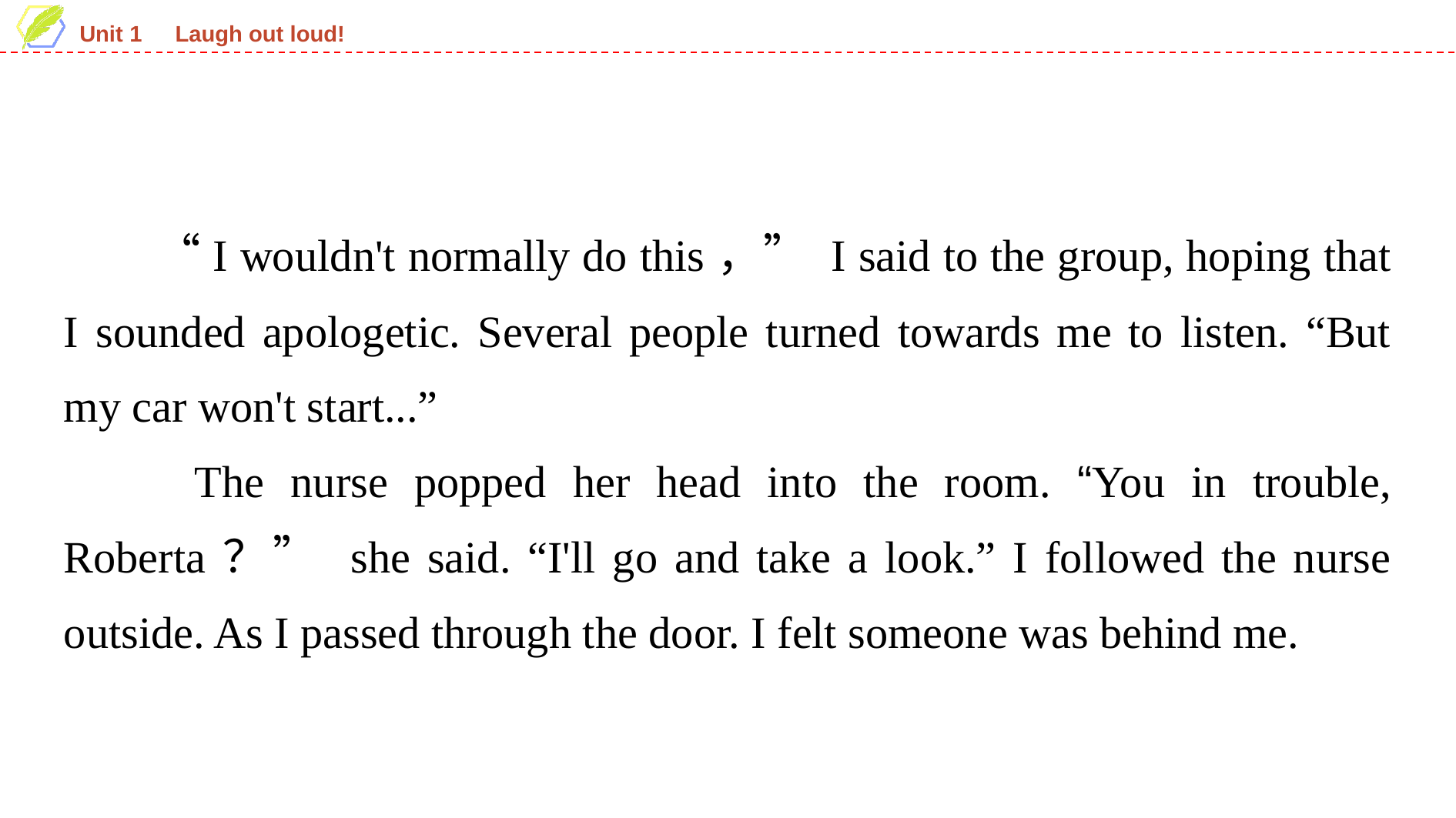

“I wouldn't normally do this，” I said to the group, hoping that I sounded apologetic. Several people turned towards me to listen. “But my car won't start...”
　　The nurse popped her head into the room. “You in trouble, Roberta？” she said. “I'll go and take a look.” I followed the nurse outside. As I passed through the door. I felt someone was behind me.